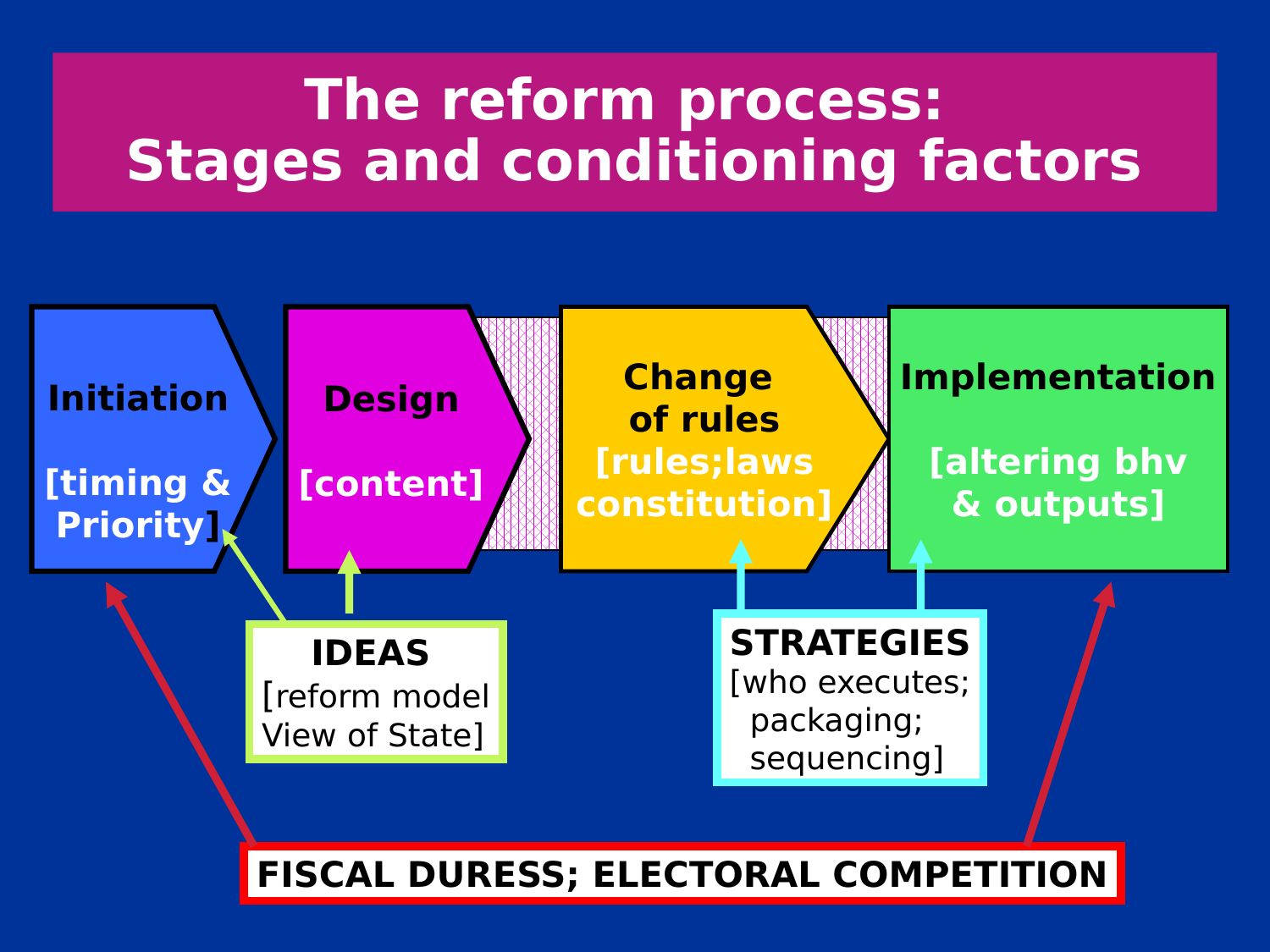

# The reform process: Stages and conditioning factors

Initiation

[timing &
Priority]

Change
of rules
[rules;laws
constitution]
Implementation

[altering bhv
& outputs]

  Design

[content]

STRATEGIES
[who executes;
  packaging;
  sequencing]
    IDEAS
[reform model
View of State]
FISCAL DURESS; ELECTORAL COMPETITION